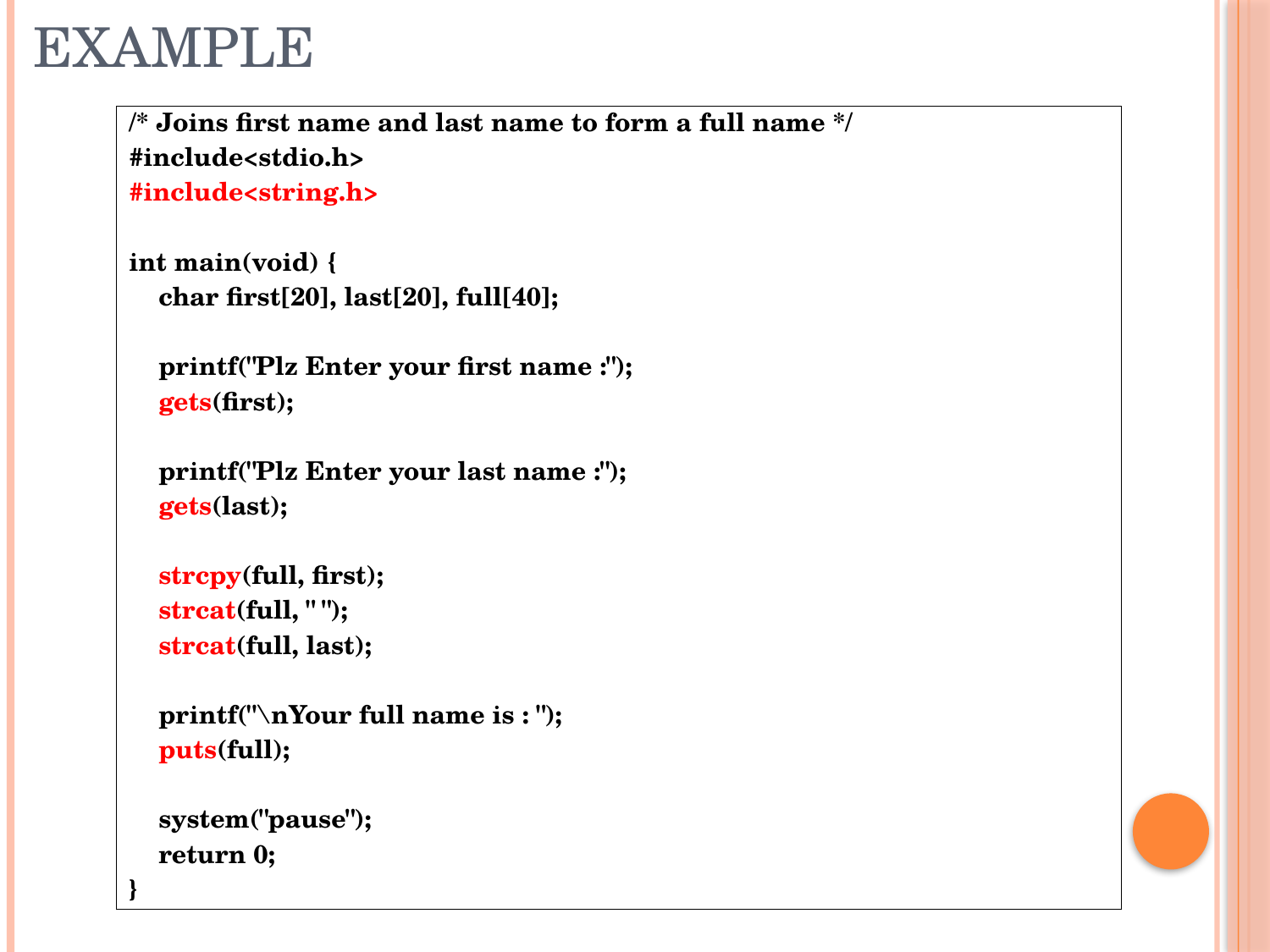

# Example
/* Joins first name and last name to form a full name */
#include<stdio.h>
#include<string.h>

int main(void) {
    char first[20], last[20], full[40];

    printf("Plz Enter your first name :");
    gets(first);

    printf("Plz Enter your last name :");
    gets(last);

    strcpy(full, first);
    strcat(full, " ");
    strcat(full, last);

    printf("\nYour full name is : ");
    puts(full);

    system("pause");
    return 0;
}
18